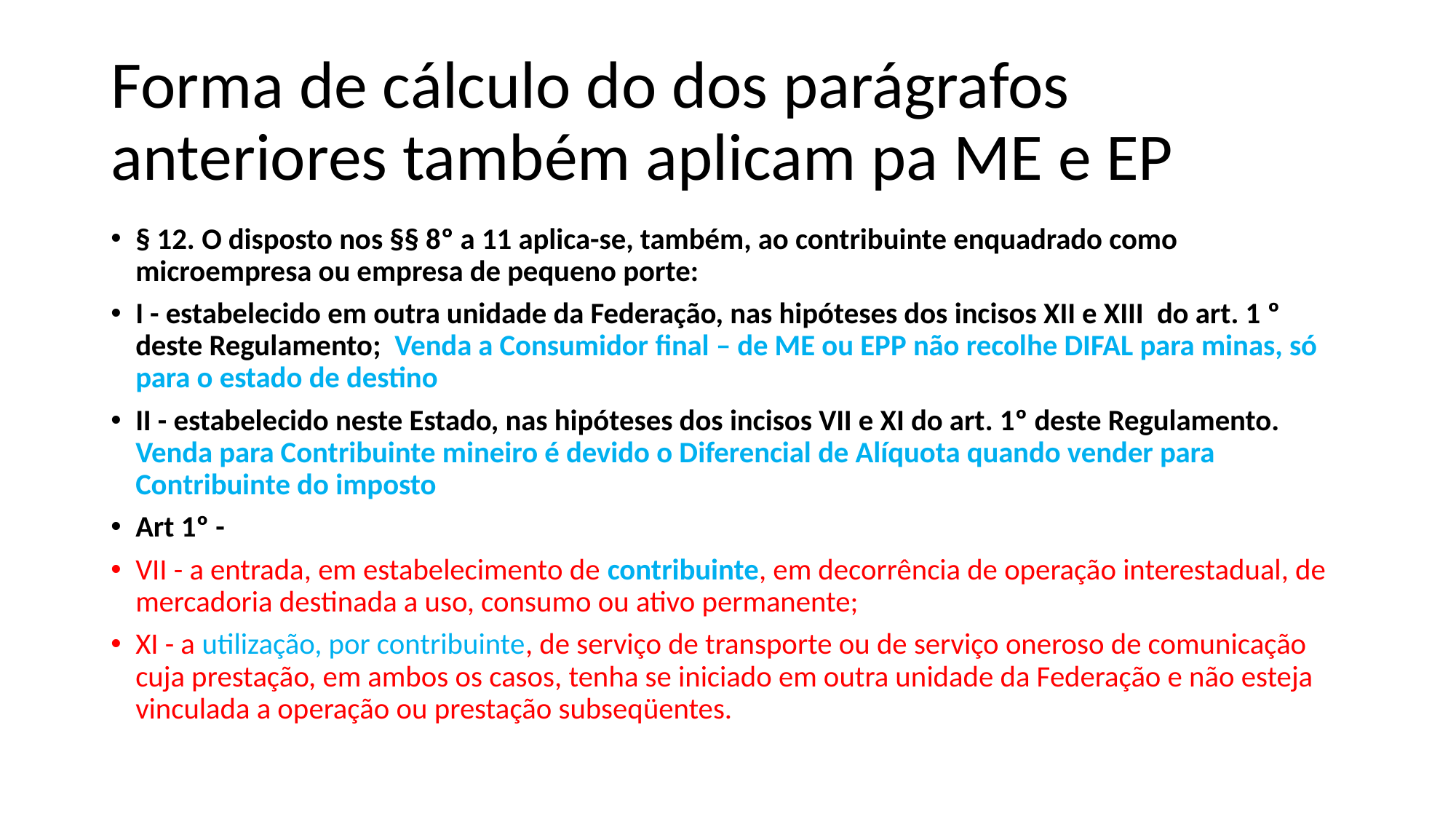

# Forma de cálculo do dos parágrafos anteriores também aplicam pa ME e EP
§ 12. O disposto nos §§ 8º a 11 aplica-se, também, ao contribuinte enquadrado como microempresa ou empresa de pequeno porte:
I - estabelecido em outra unidade da Federação, nas hipóteses dos incisos XII e XIII  do art. 1 º deste Regulamento;  Venda a Consumidor final – de ME ou EPP não recolhe DIFAL para minas, só para o estado de destino
II - estabelecido neste Estado, nas hipóteses dos incisos VII e XI do art. 1º deste Regulamento. Venda para Contribuinte mineiro é devido o Diferencial de Alíquota quando vender para Contribuinte do imposto
Art 1º -
VII - a entrada, em estabelecimento de contribuinte, em decorrência de operação interestadual, de mercadoria destinada a uso, consumo ou ativo permanente;
XI - a utilização, por contribuinte, de serviço de transporte ou de serviço oneroso de comunicação cuja prestação, em ambos os casos, tenha se iniciado em outra unidade da Federação e não esteja vinculada a operação ou prestação subseqüentes.